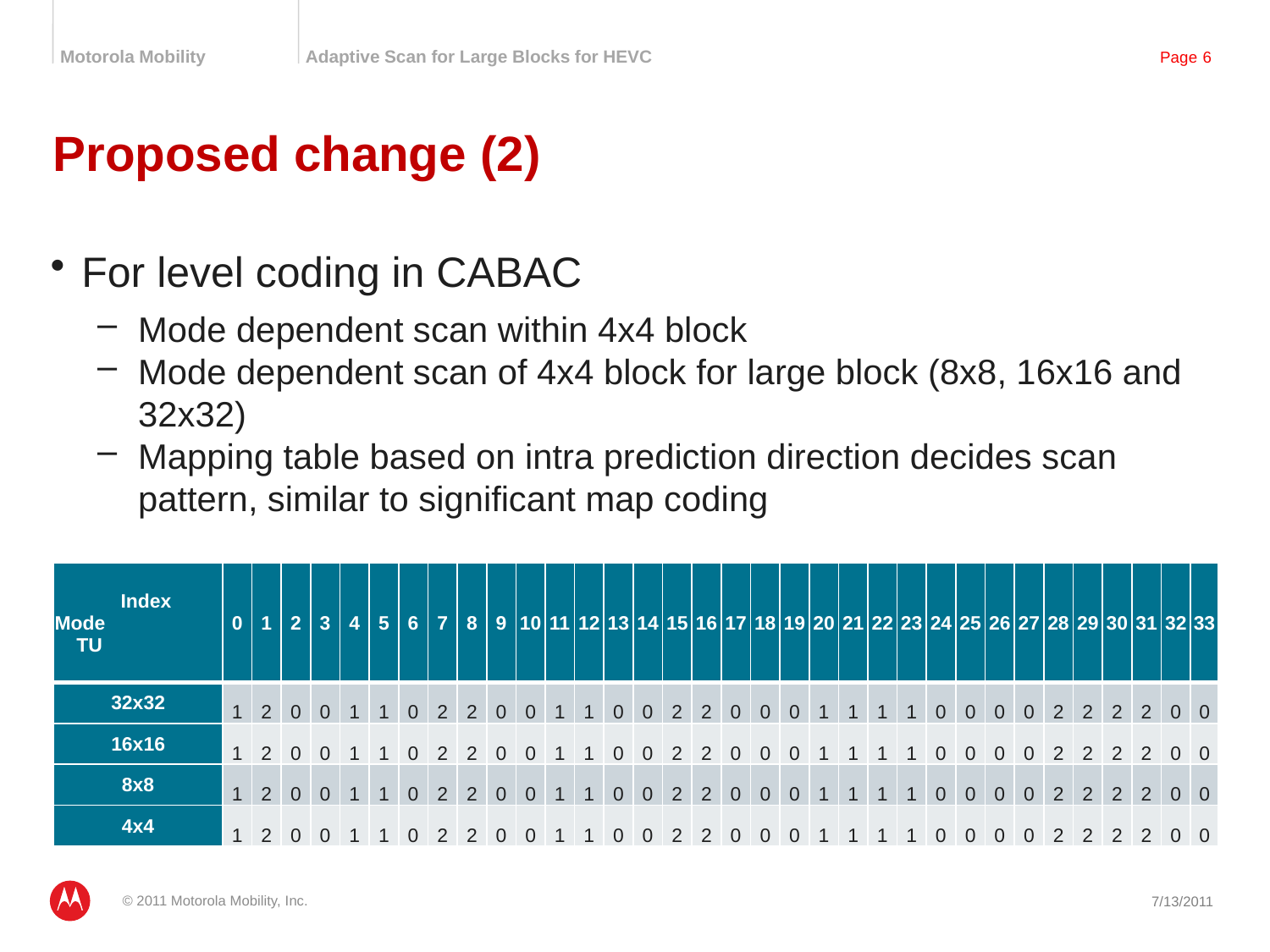

# Proposed change (2)
For level coding in CABAC
Mode dependent scan within 4x4 block
Mode dependent scan of 4x4 block for large block (8x8, 16x16 and 32x32)
Mapping table based on intra prediction direction decides scan pattern, similar to significant map coding

| Index Mode TU | 0 | 1 | 2 | 3 | 4 | 5 | 6 | 7 | 8 | 9 | 10 | 11 | 12 | 13 | 14 | 15 | 16 | 17 | 18 | 19 | 20 | 21 | 22 | 23 | 24 | 25 | 26 | 27 | 28 | 29 | 30 | 31 | 32 | 33 |
| --- | --- | --- | --- | --- | --- | --- | --- | --- | --- | --- | --- | --- | --- | --- | --- | --- | --- | --- | --- | --- | --- | --- | --- | --- | --- | --- | --- | --- | --- | --- | --- | --- | --- | --- |
| 32x32 | 1 | 2 | 0 | 0 | 1 | 1 | 0 | 2 | 2 | 0 | 0 | 1 | 1 | 0 | 0 | 2 | 2 | 0 | 0 | 0 | 1 | 1 | 1 | 1 | 0 | 0 | 0 | 0 | 2 | 2 | 2 | 2 | 0 | 0 |
| 16x16 | 1 | 2 | 0 | 0 | 1 | 1 | 0 | 2 | 2 | 0 | 0 | 1 | 1 | 0 | 0 | 2 | 2 | 0 | 0 | 0 | 1 | 1 | 1 | 1 | 0 | 0 | 0 | 0 | 2 | 2 | 2 | 2 | 0 | 0 |
| 8x8 | 1 | 2 | 0 | 0 | 1 | 1 | 0 | 2 | 2 | 0 | 0 | 1 | 1 | 0 | 0 | 2 | 2 | 0 | 0 | 0 | 1 | 1 | 1 | 1 | 0 | 0 | 0 | 0 | 2 | 2 | 2 | 2 | 0 | 0 |
| 4x4 | 1 | 2 | 0 | 0 | 1 | 1 | 0 | 2 | 2 | 0 | 0 | 1 | 1 | 0 | 0 | 2 | 2 | 0 | 0 | 0 | 1 | 1 | 1 | 1 | 0 | 0 | 0 | 0 | 2 | 2 | 2 | 2 | 0 | 0 |
© 2011 Motorola Mobility, Inc.
7/13/2011